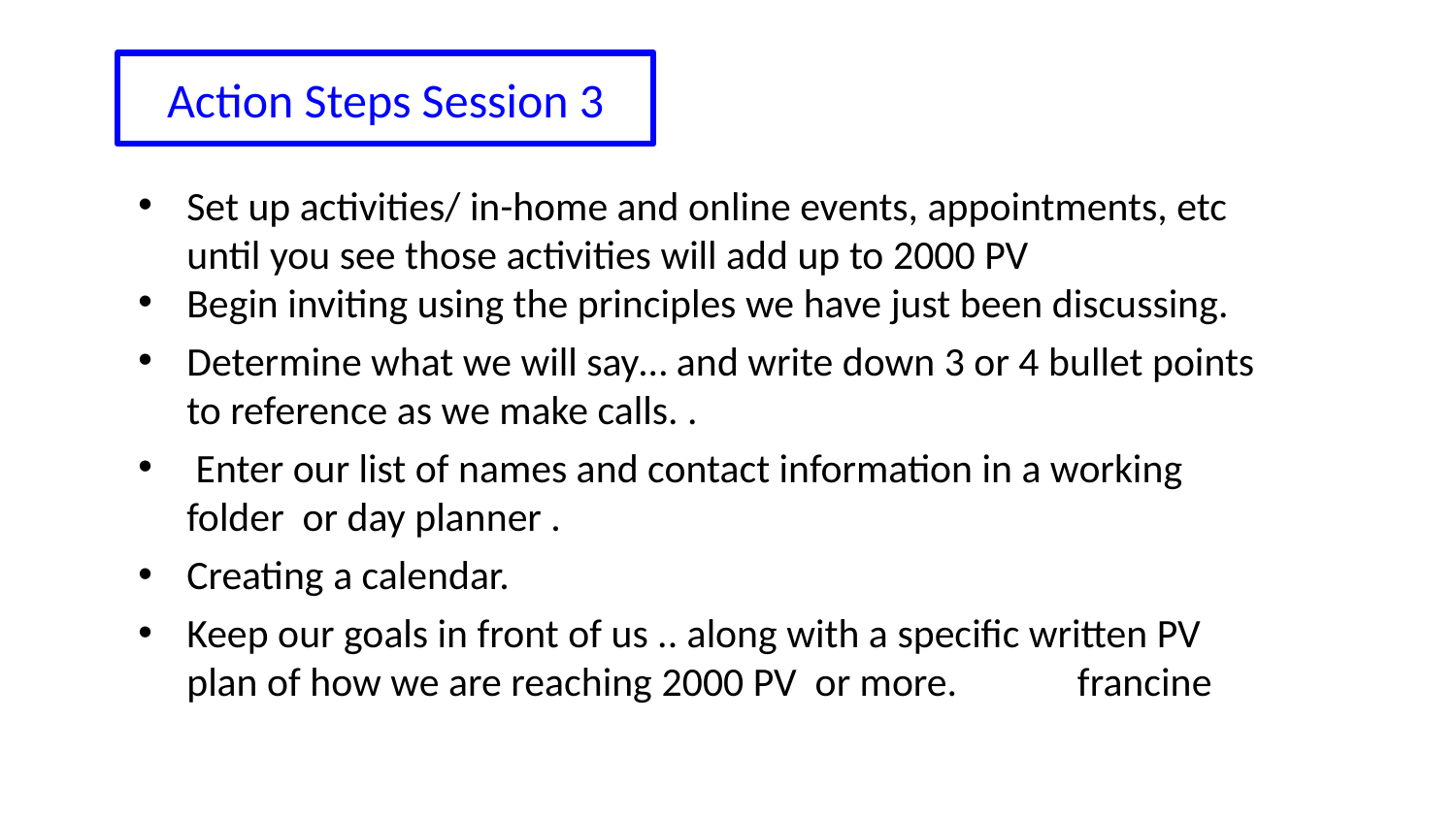

# Action Steps Session 3
Set up activities/ in-home and online events, appointments, etc until you see those activities will add up to 2000 PV
Begin inviting using the principles we have just been discussing.
Determine what we will say… and write down 3 or 4 bullet points to reference as we make calls. .
 Enter our list of names and contact information in a working folder  or day planner .
Creating a calendar.
Keep our goals in front of us .. along with a specific written PV plan of how we are reaching 2000 PV  or more.             francine